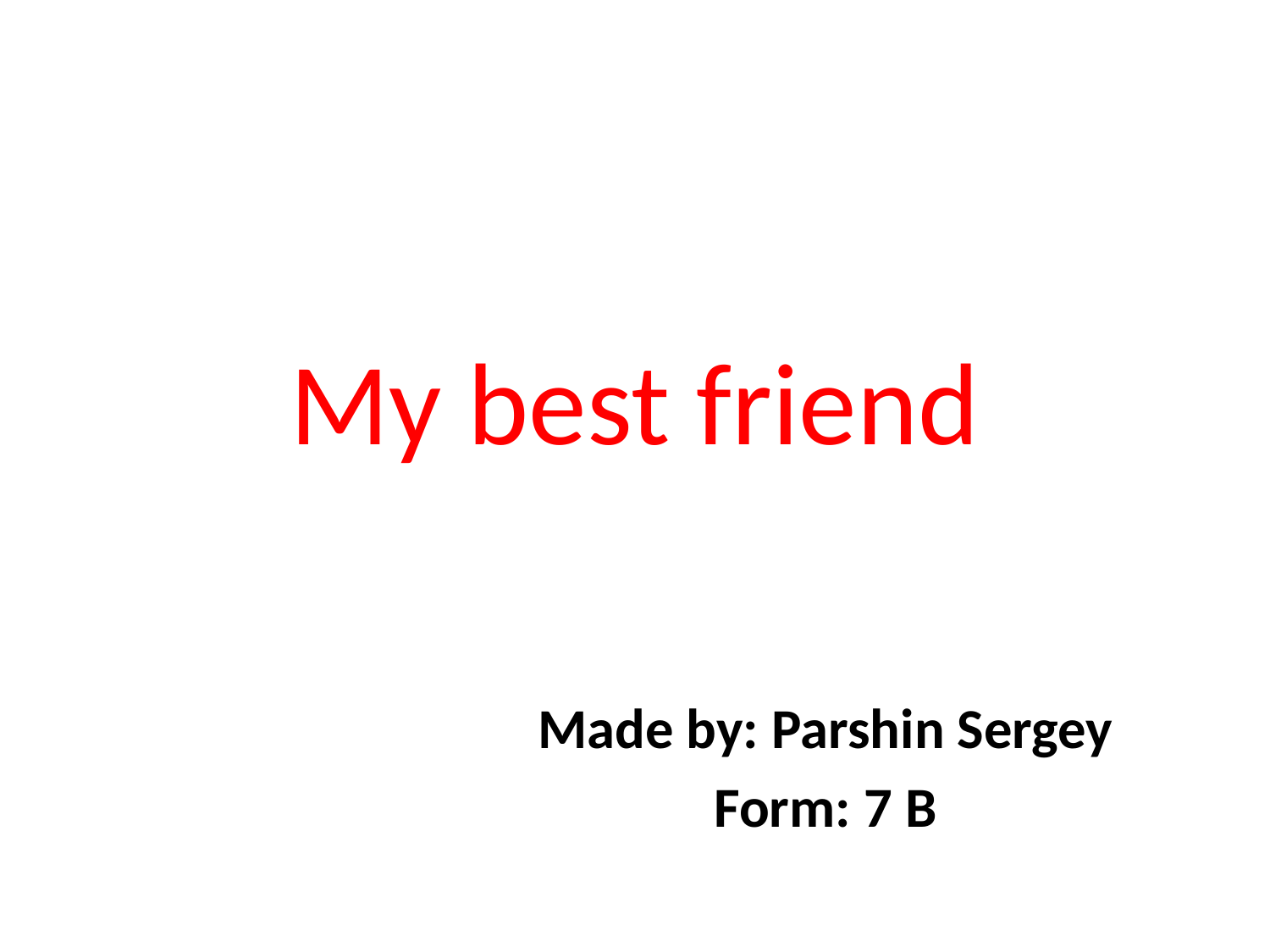

# My best friend
Made by: Parshin Sergey
Form: 7 B